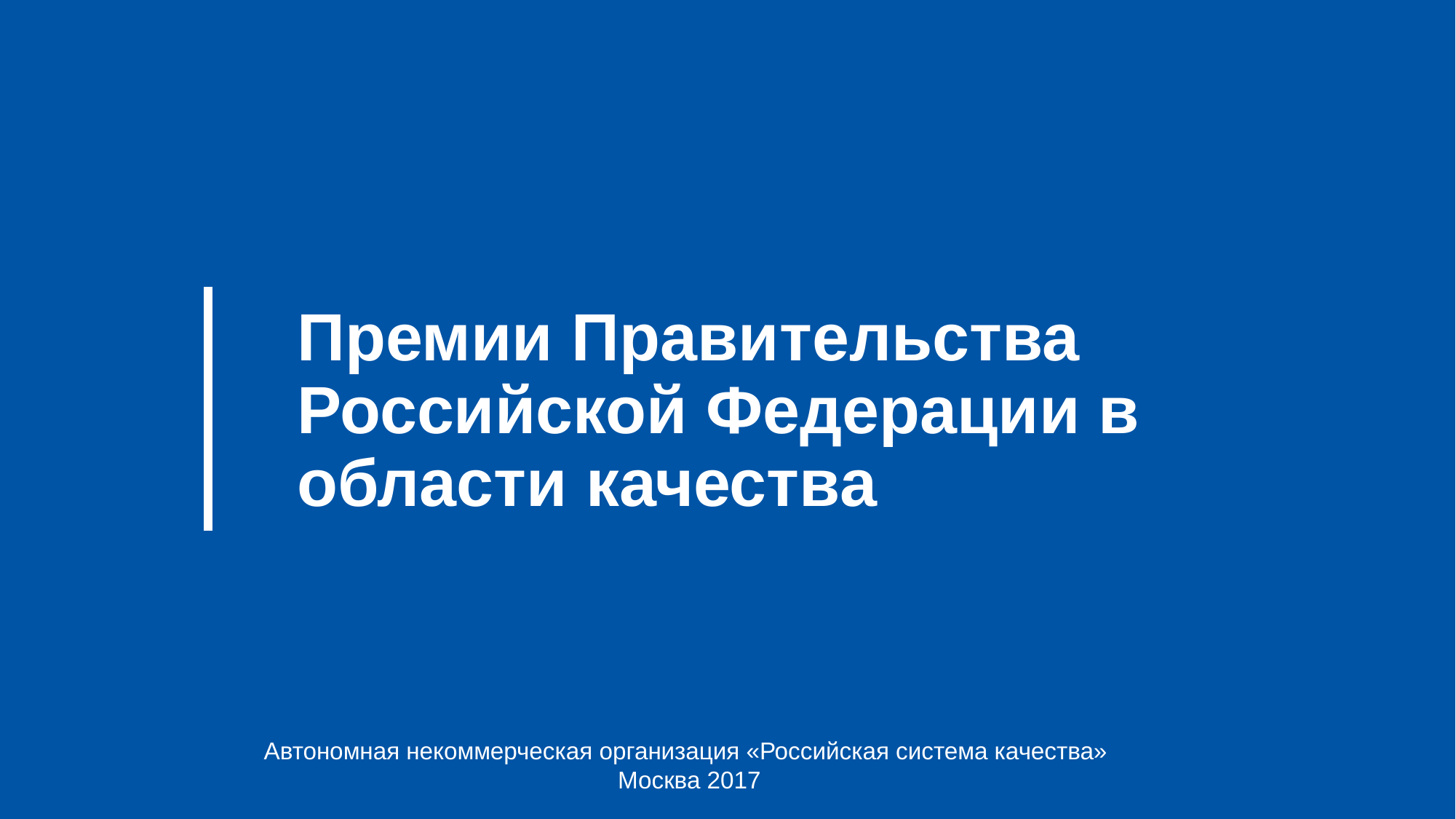

Премии Правительства Российской Федерации в области качества
Автономная некоммерческая организация «Российская система качества»
Москва 2017